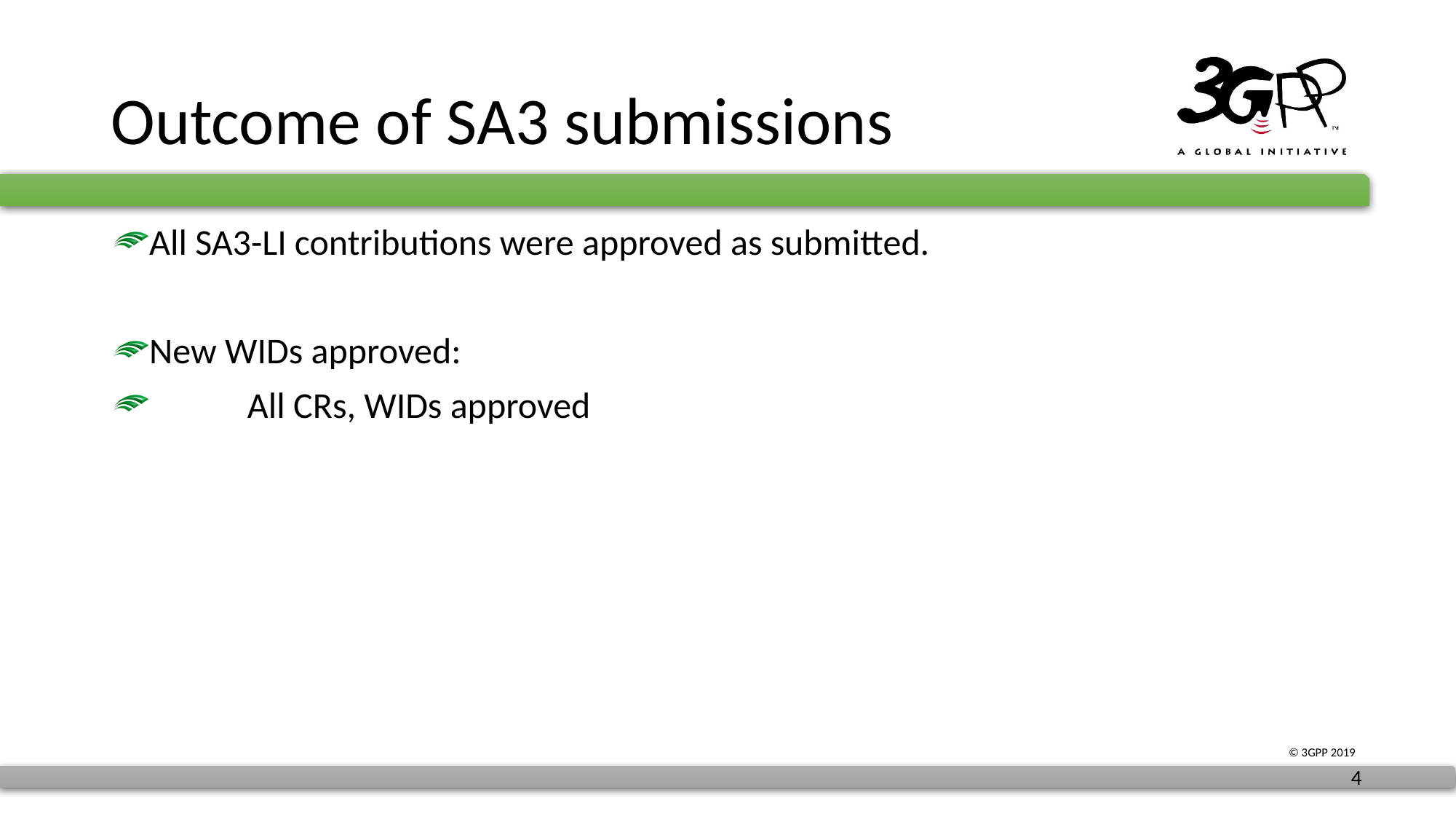

# Outcome of SA3 submissions
All SA3-LI contributions were approved as submitted.

New WIDs approved:
 	All CRs, WIDs approved